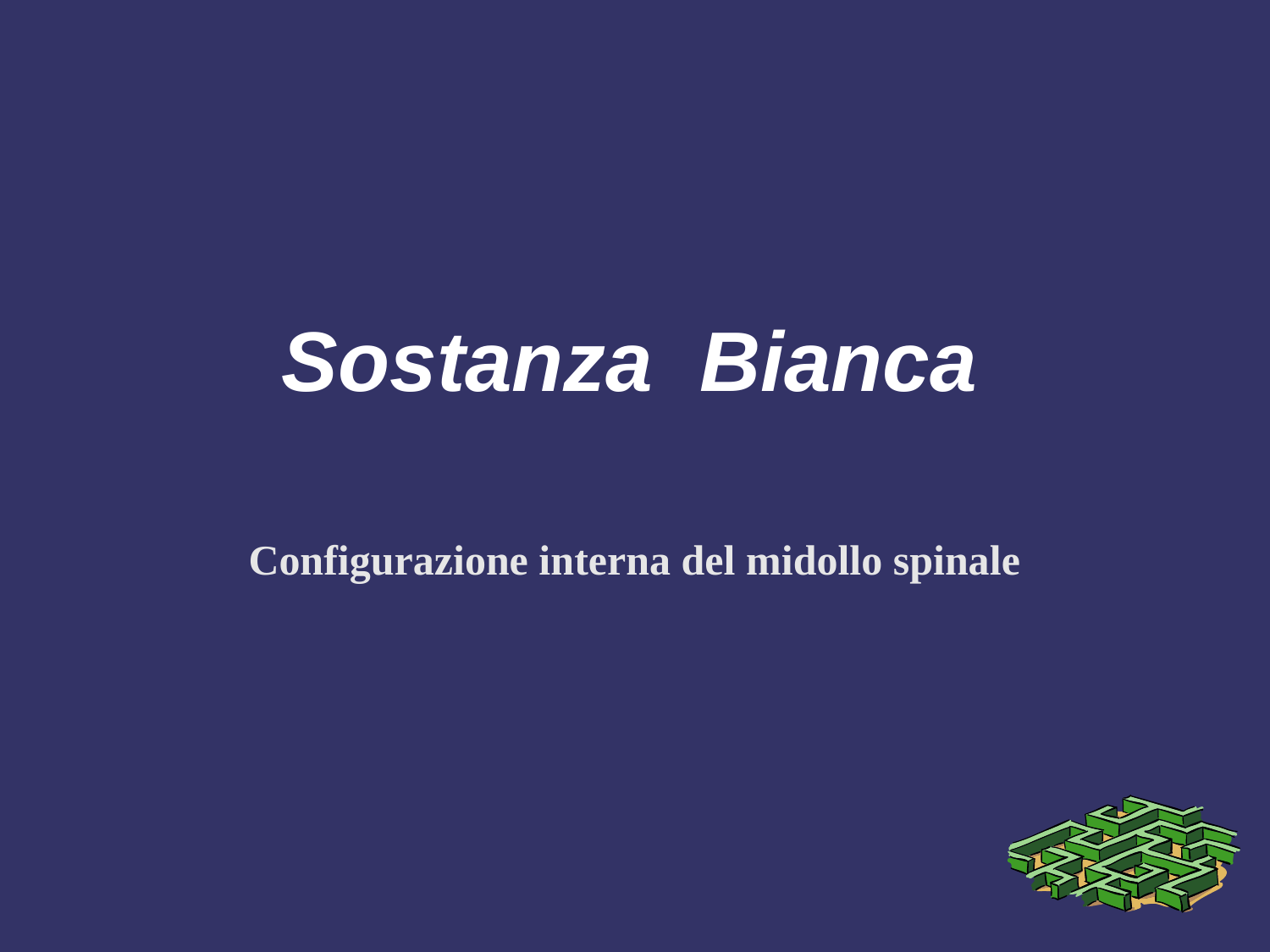

# Sostanza  Bianca
Configurazione interna del midollo spinale